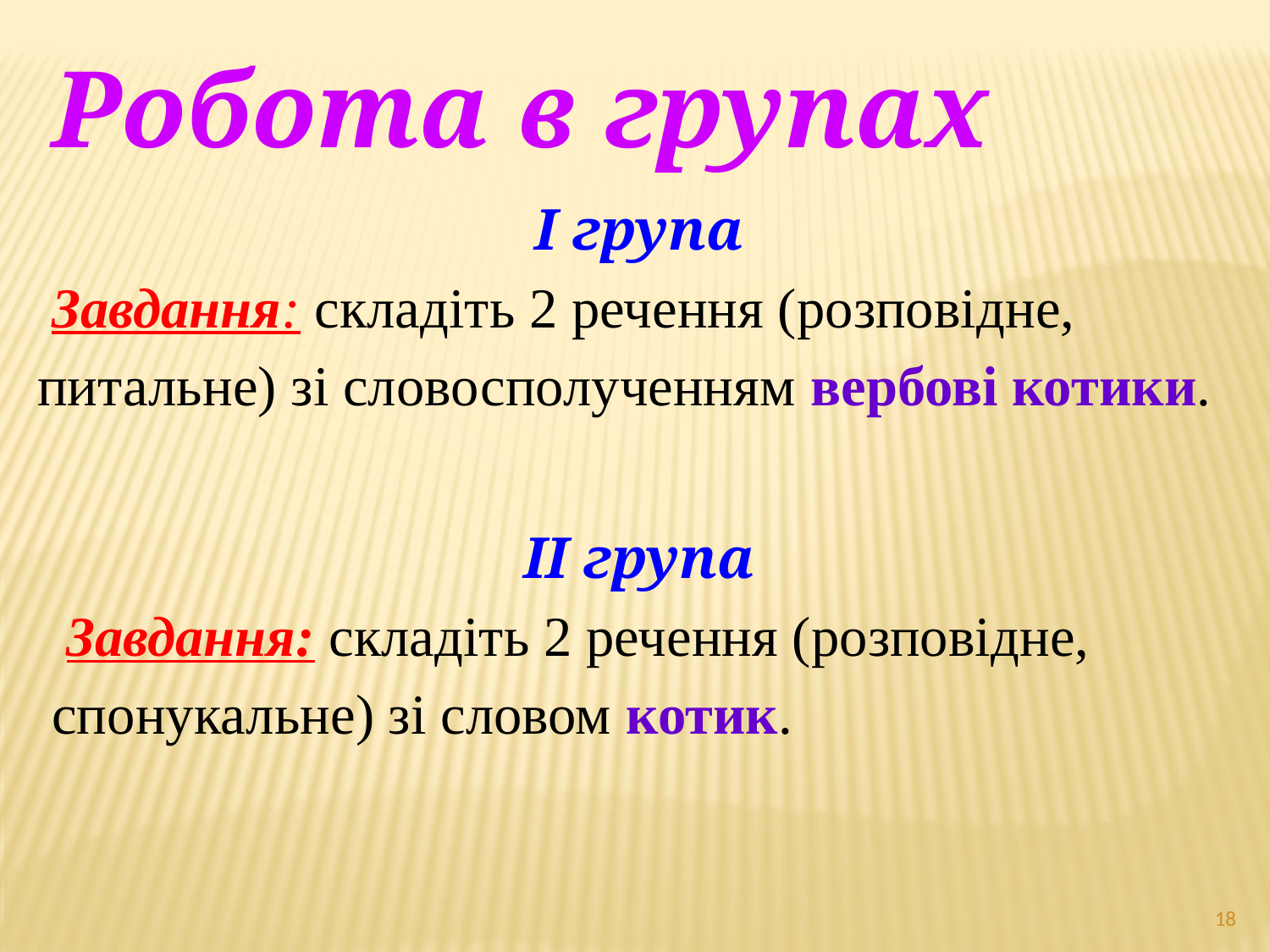

Робота в групах
І група
 Завдання: складіть 2 речення (розповідне, питальне) зі словосполученням вербові котики.
ІІ група
 Завдання: складіть 2 речення (розповідне, спонукальне) зі словом котик.
18